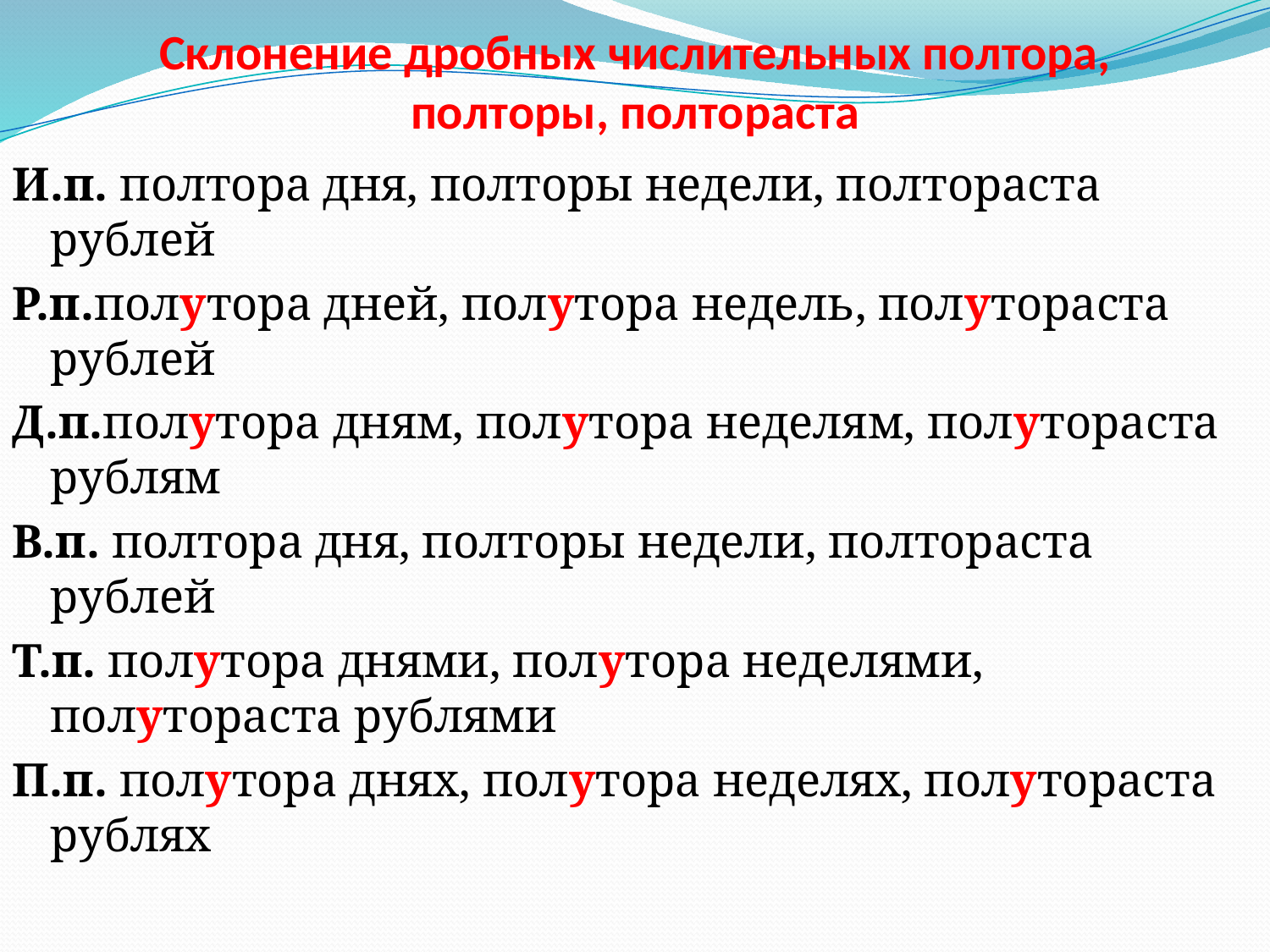

# Склонение дробных числительных полтора, полторы, полтораста
И.п. полтора дня, полторы недели, полтораста рублей
Р.п.полутора дней, полутора недель, полутораста рублей
Д.п.полутора дням, полутора неделям, полутораста рублям
В.п. полтора дня, полторы недели, полтораста рублей
Т.п. полутора днями, полутора неделями, полутораста рублями
П.п. полутора днях, полутора неделях, полутораста рублях